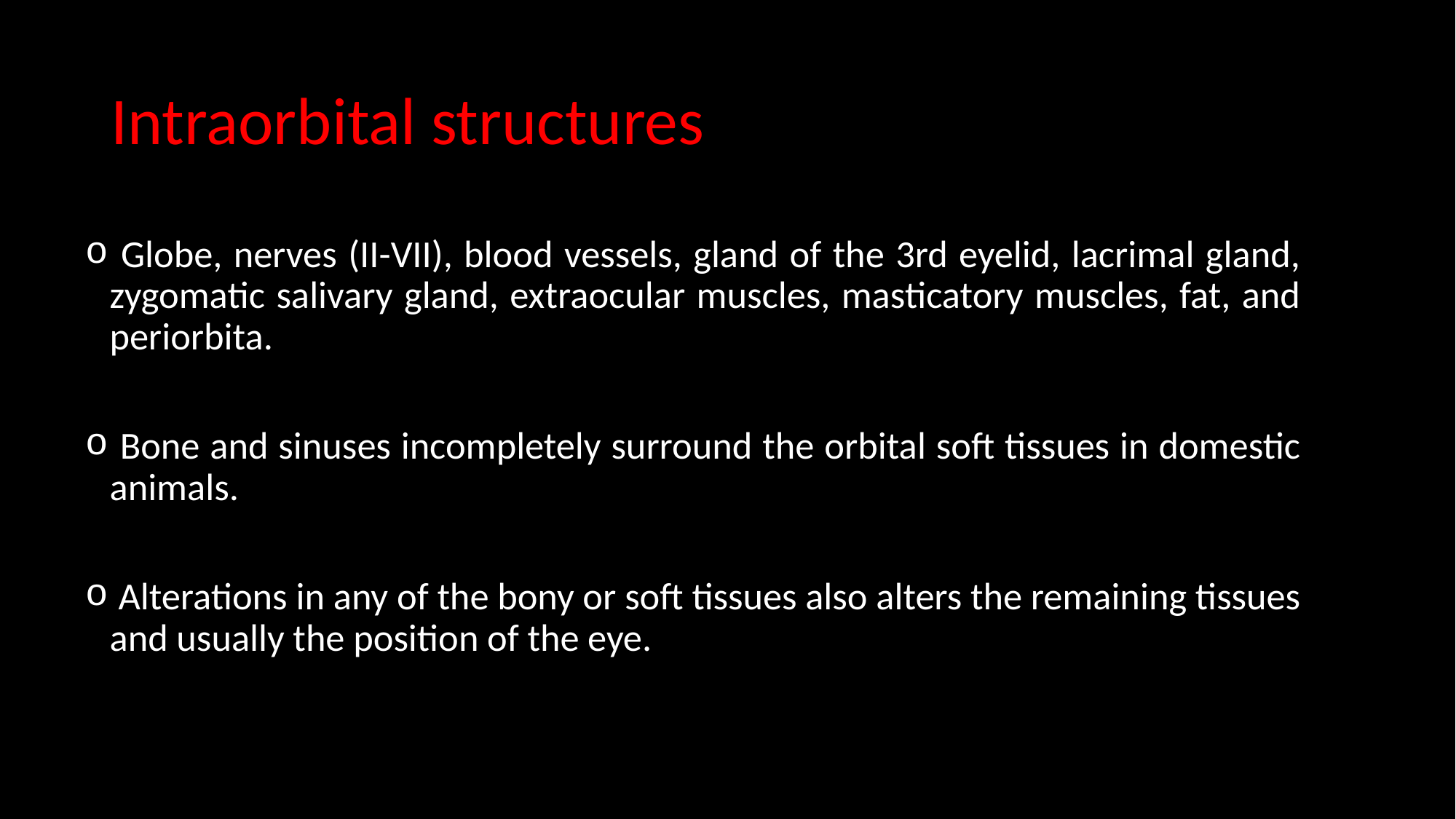

# Intraorbital structures
 Globe, nerves (II-VII), blood vessels, gland of the 3rd eyelid, lacrimal gland, zygomatic salivary gland, extraocular muscles, masticatory muscles, fat, and periorbita.

 Bone and sinuses incompletely surround the orbital soft tissues in domestic animals.

 Alterations in any of the bony or soft tissues also alters the remaining tissues and usually the position of the eye.